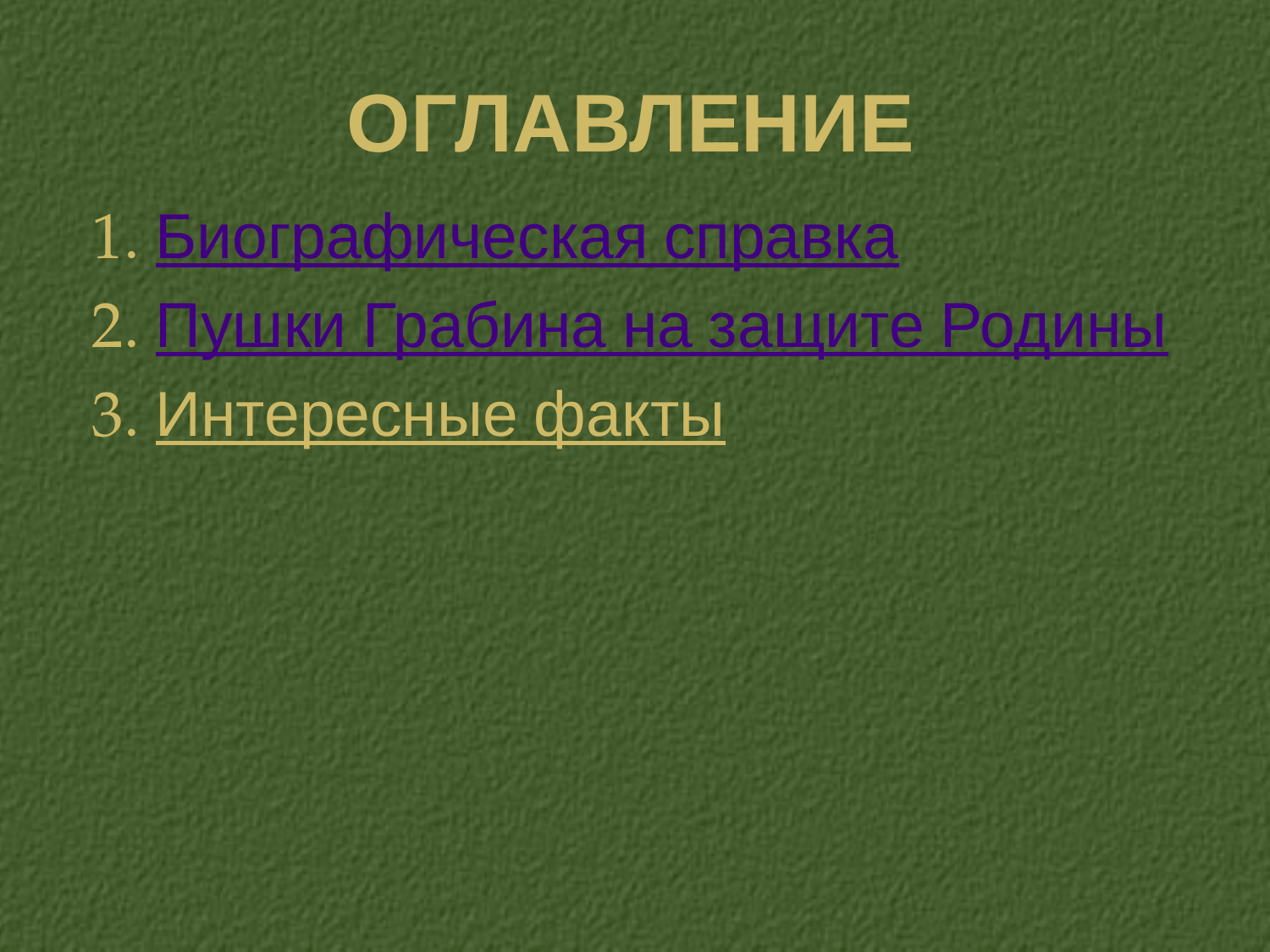

# Оглавление
1. Биографическая справка
2. Пушки Грабина на защите Родины
3. Интересные факты